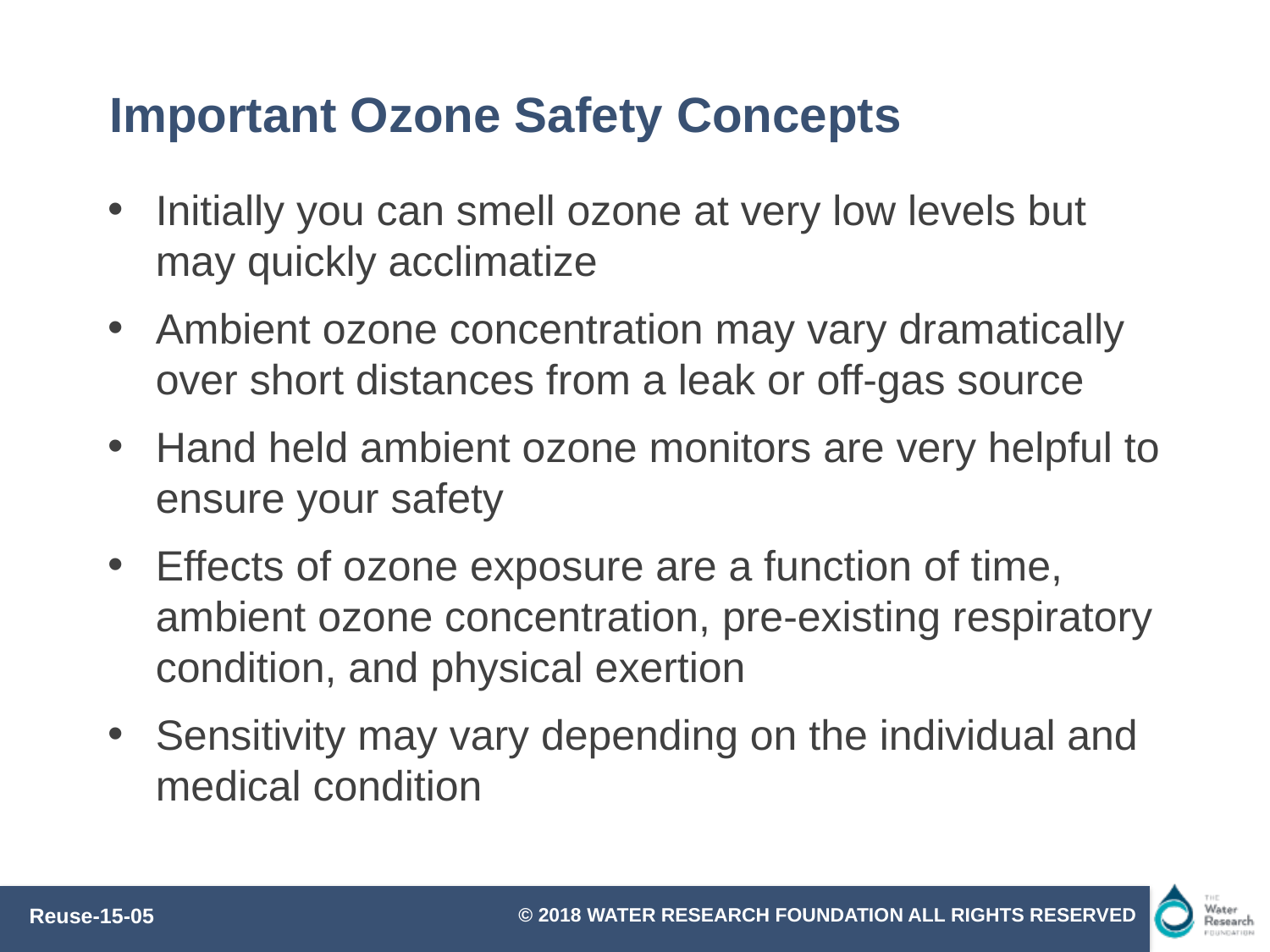

# Important Ozone Safety Concepts
Initially you can smell ozone at very low levels but may quickly acclimatize
Ambient ozone concentration may vary dramatically over short distances from a leak or off-gas source
Hand held ambient ozone monitors are very helpful to ensure your safety
Effects of ozone exposure are a function of time, ambient ozone concentration, pre-existing respiratory condition, and physical exertion
Sensitivity may vary depending on the individual and medical condition